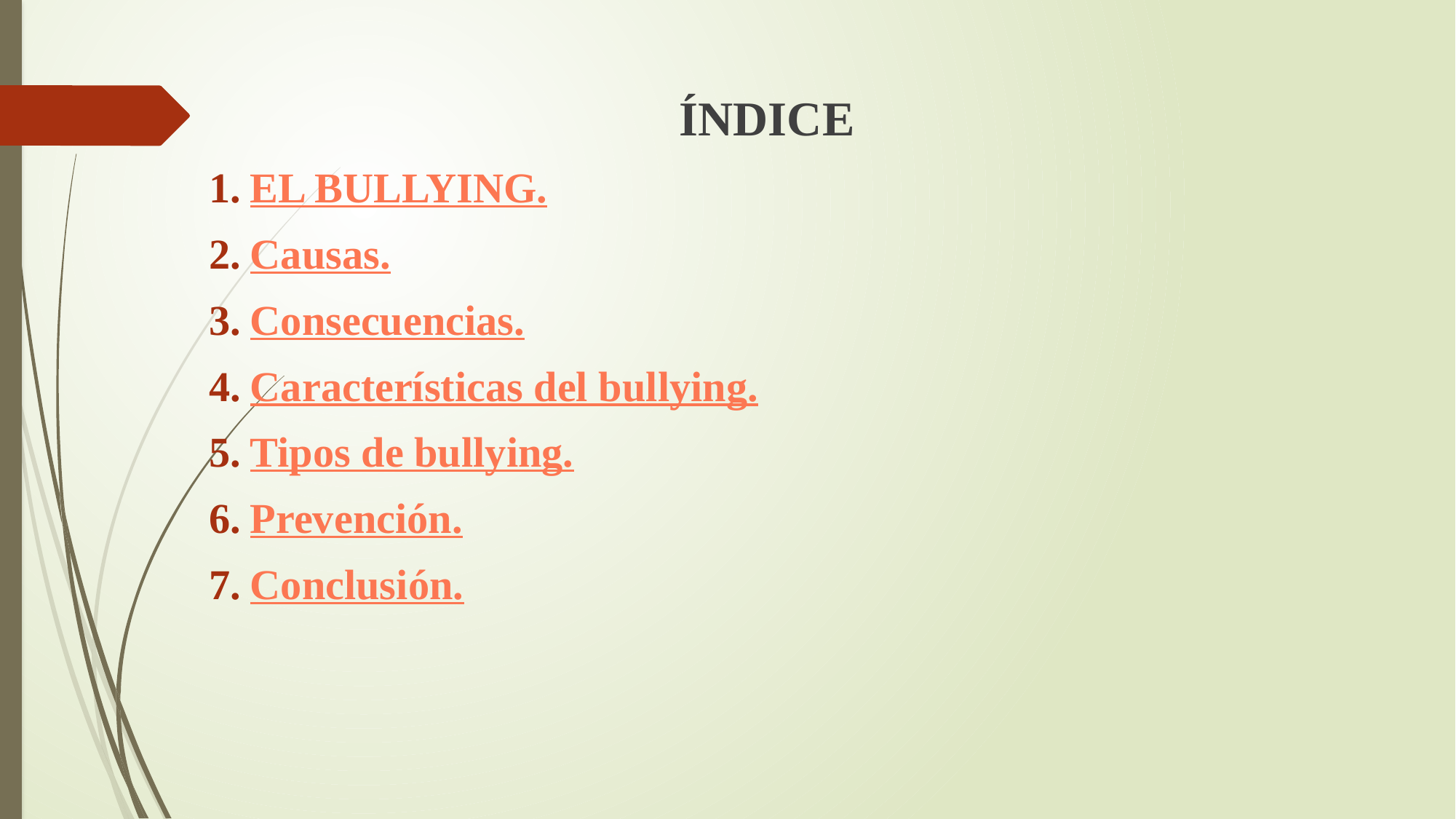

ÍNDICE
EL BULLYING.
Causas.
Consecuencias.
Características del bullying.
Tipos de bullying.
Prevención.
Conclusión.